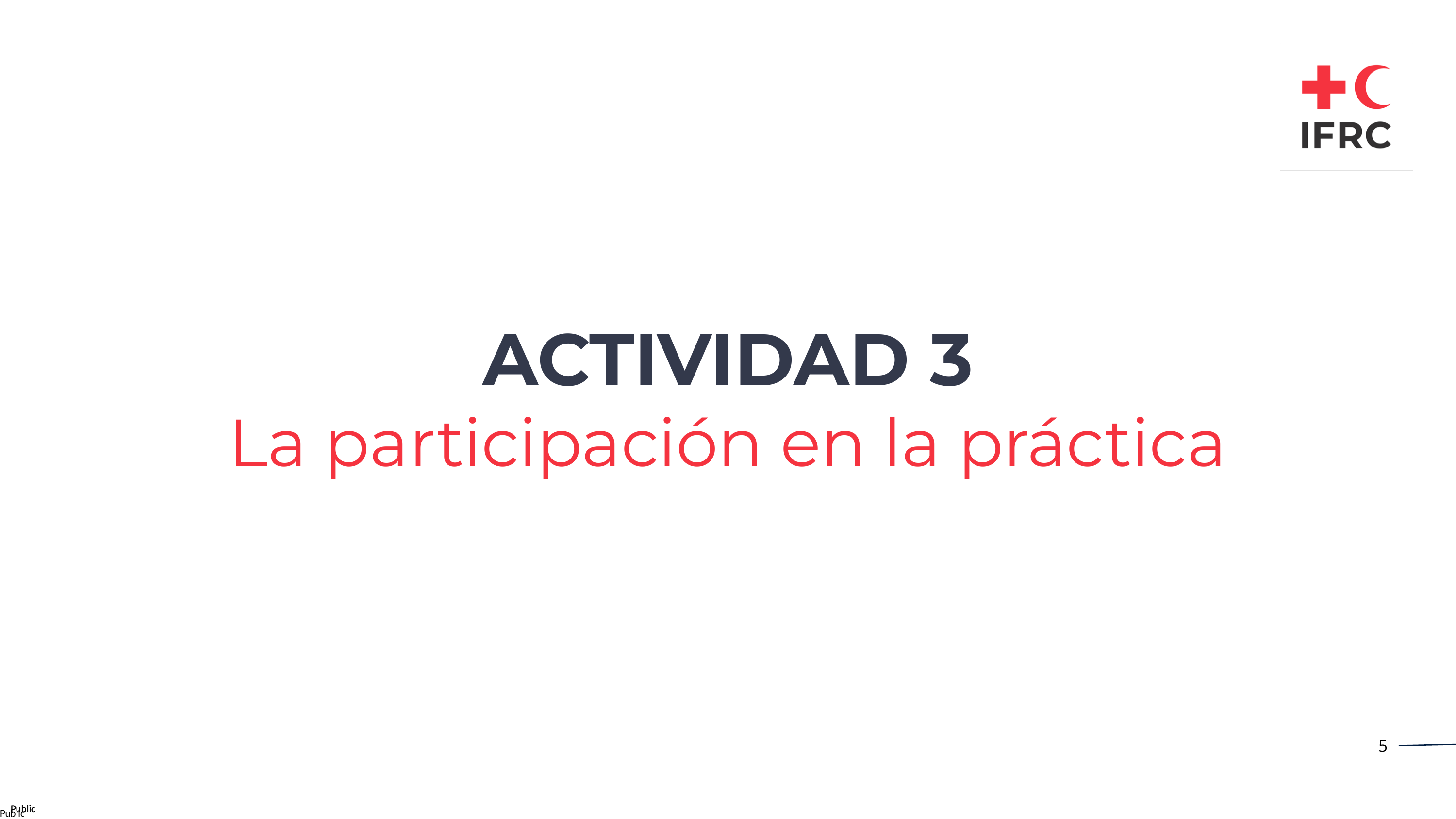

ACTIVIDAD 3
La participación en la práctica